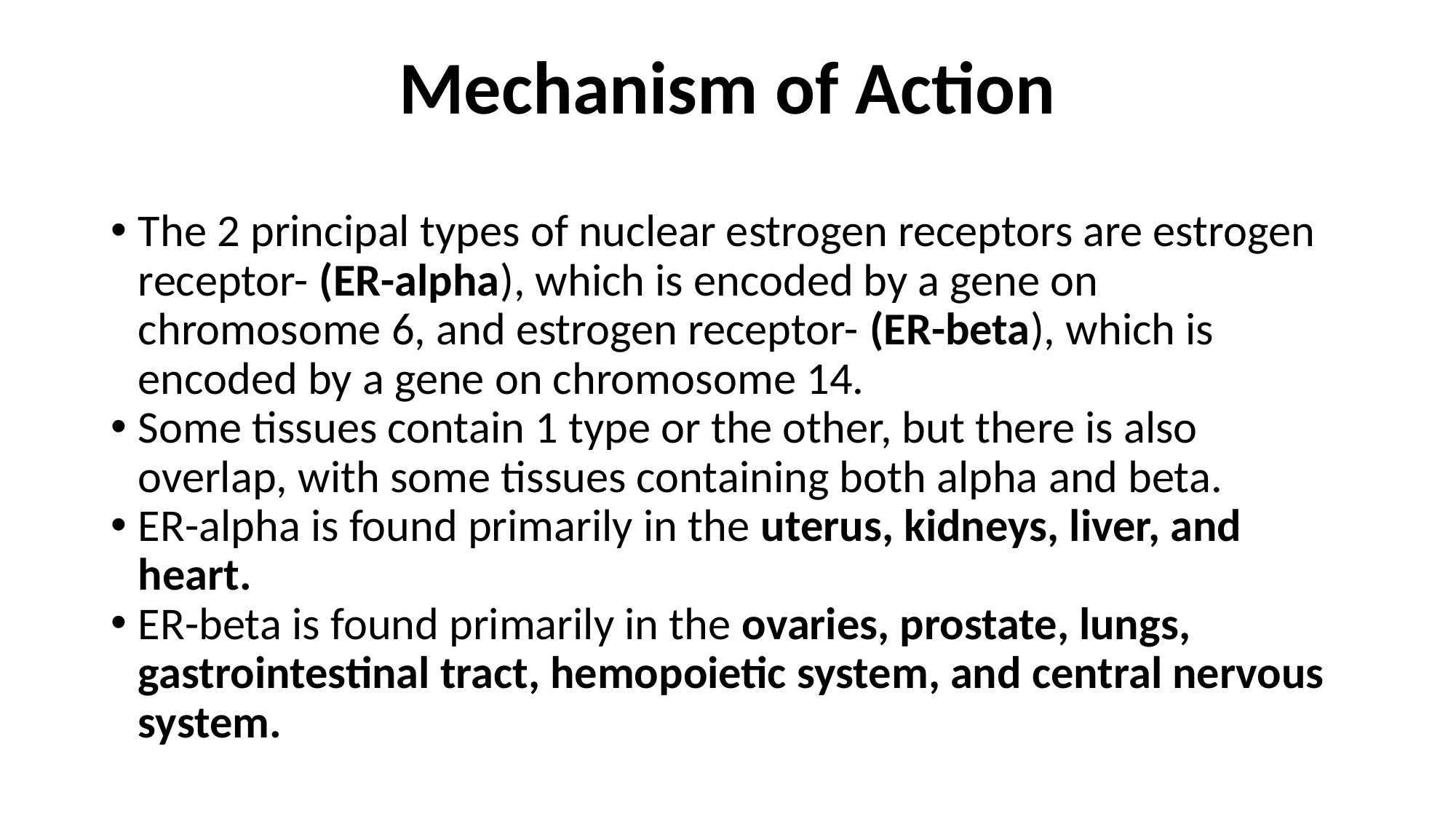

# Mechanism of Action
The 2 principal types of nuclear estrogen receptors are estrogen receptor- (ER-alpha), which is encoded by a gene on chromosome 6, and estrogen receptor- (ER-beta), which is encoded by a gene on chromosome 14.
Some tissues contain 1 type or the other, but there is also overlap, with some tissues containing both alpha and beta.
ER-alpha is found primarily in the uterus, kidneys, liver, and heart.
ER-beta is found primarily in the ovaries, prostate, lungs, gastrointestinal tract, hemopoietic system, and central nervous system.